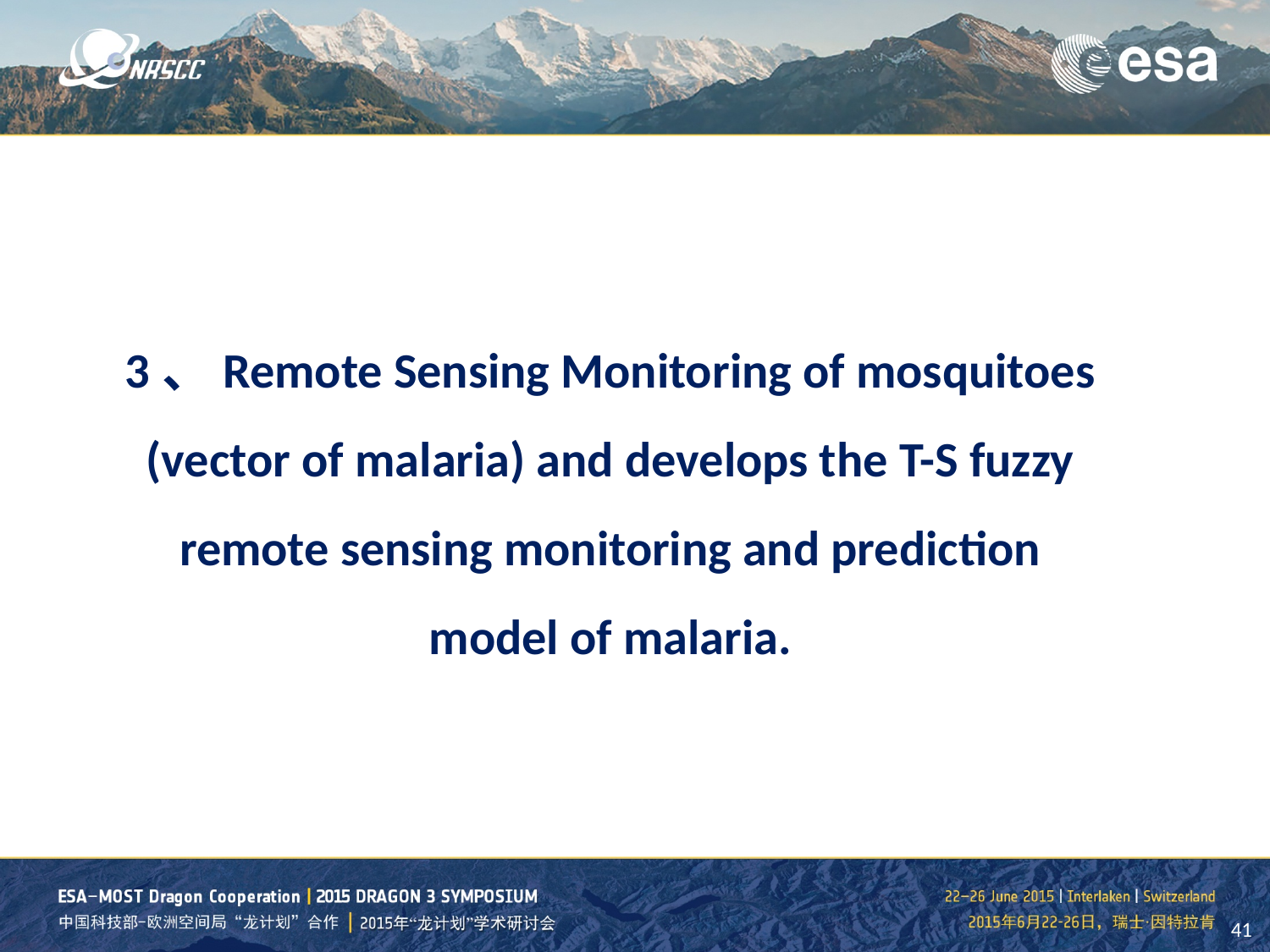

3、Remote Sensing Monitoring of mosquitoes (vector of malaria) and develops the T-S fuzzy remote sensing monitoring and prediction model of malaria.